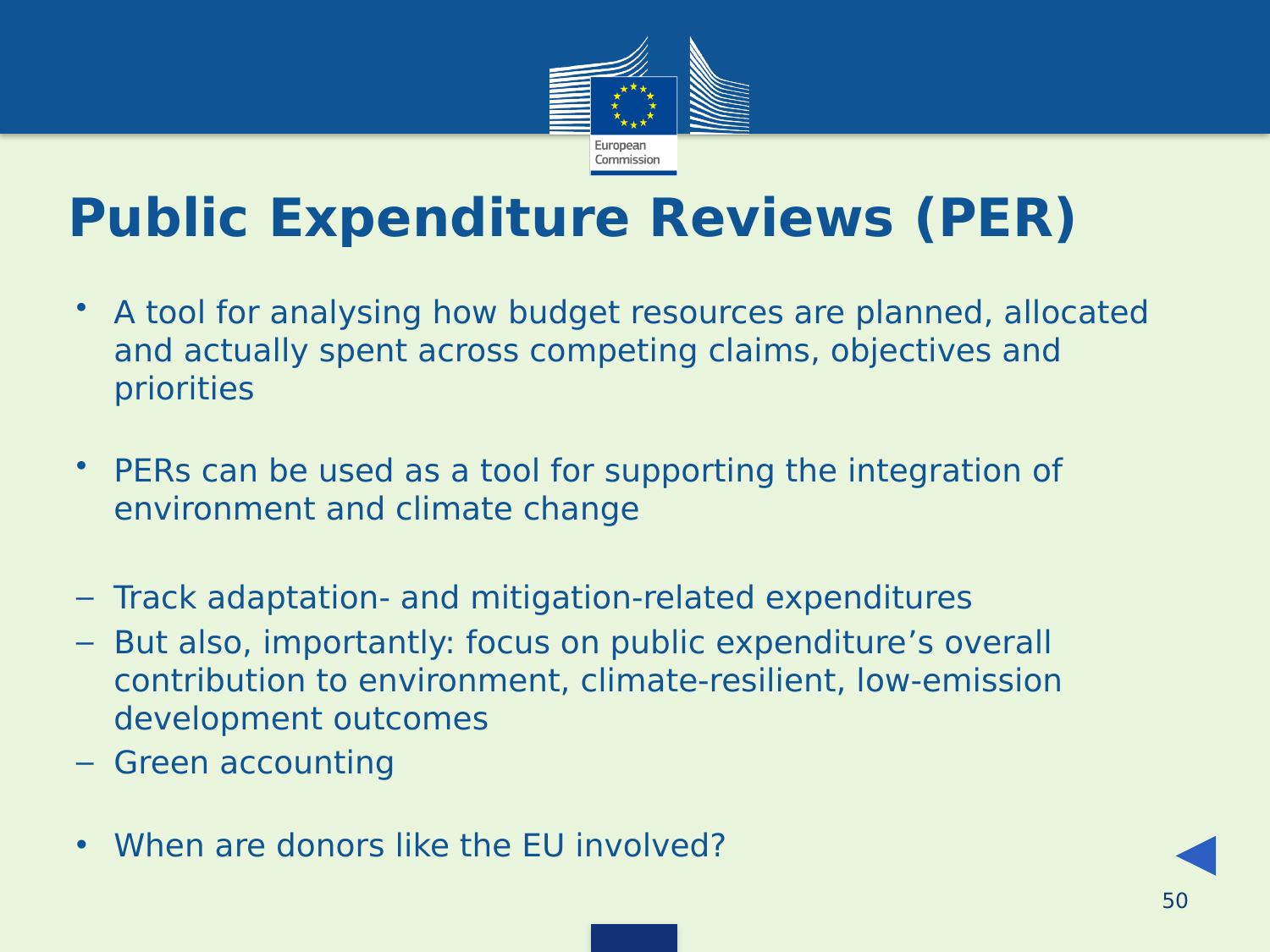

# Public Expenditure Reviews (PER)
A tool for analysing how budget resources are planned, allocated and actually spent across competing claims, objectives and priorities

PERs can be used as a tool for supporting the integration of environment and climate change

Track adaptation- and mitigation-related expenditures
But also, importantly: focus on public expenditure’s overall contribution to environment, climate-resilient, low-emission development outcomes
Green accounting

When are donors like the EU involved?